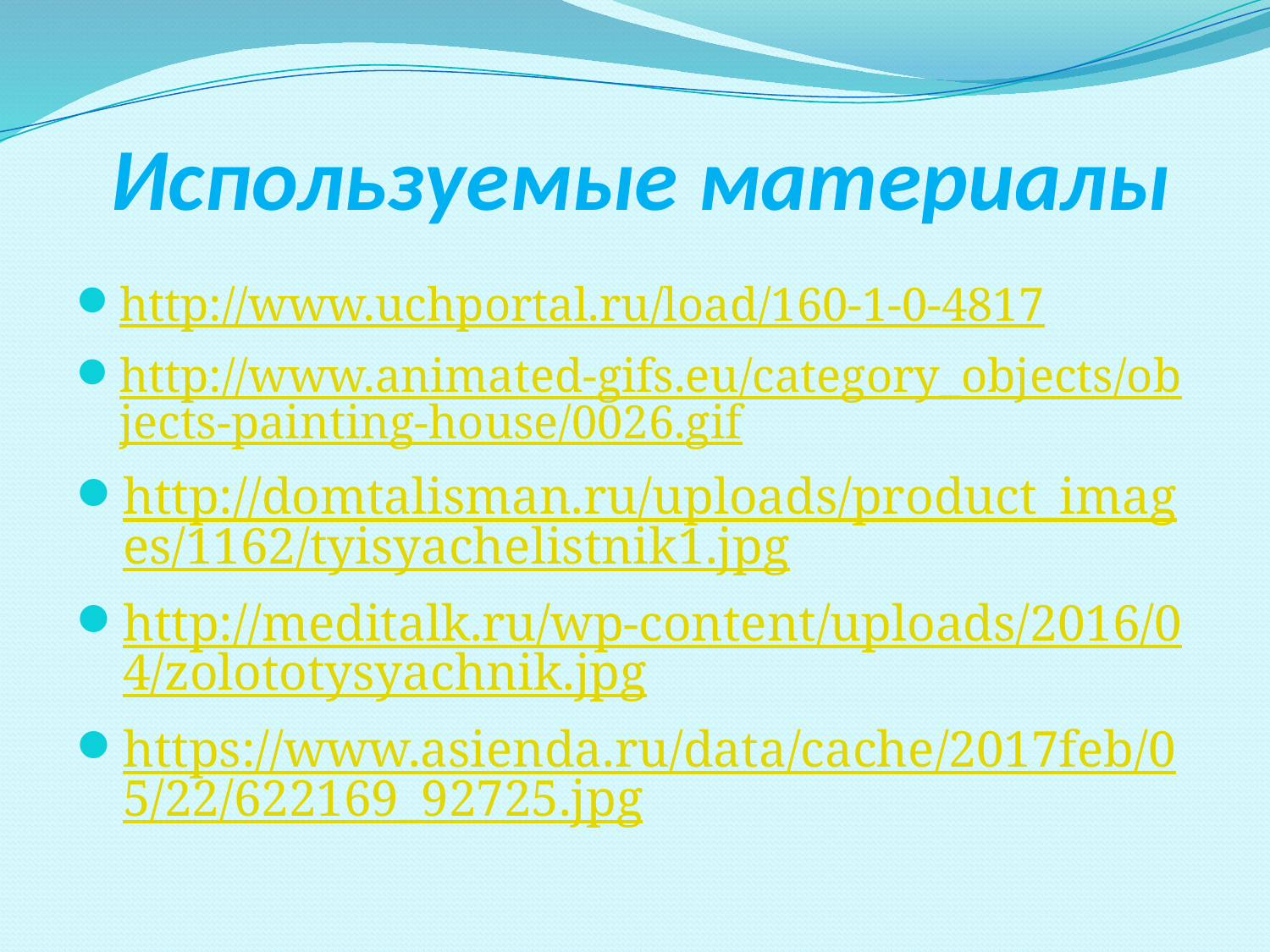

# Используемые материалы
http://www.uchportal.ru/load/160-1-0-4817
http://www.animated-gifs.eu/category_objects/objects-painting-house/0026.gif
http://domtalisman.ru/uploads/product_images/1162/tyisyachelistnik1.jpg
http://meditalk.ru/wp-content/uploads/2016/04/zolototysyachnik.jpg
https://www.asienda.ru/data/cache/2017feb/05/22/622169_92725.jpg